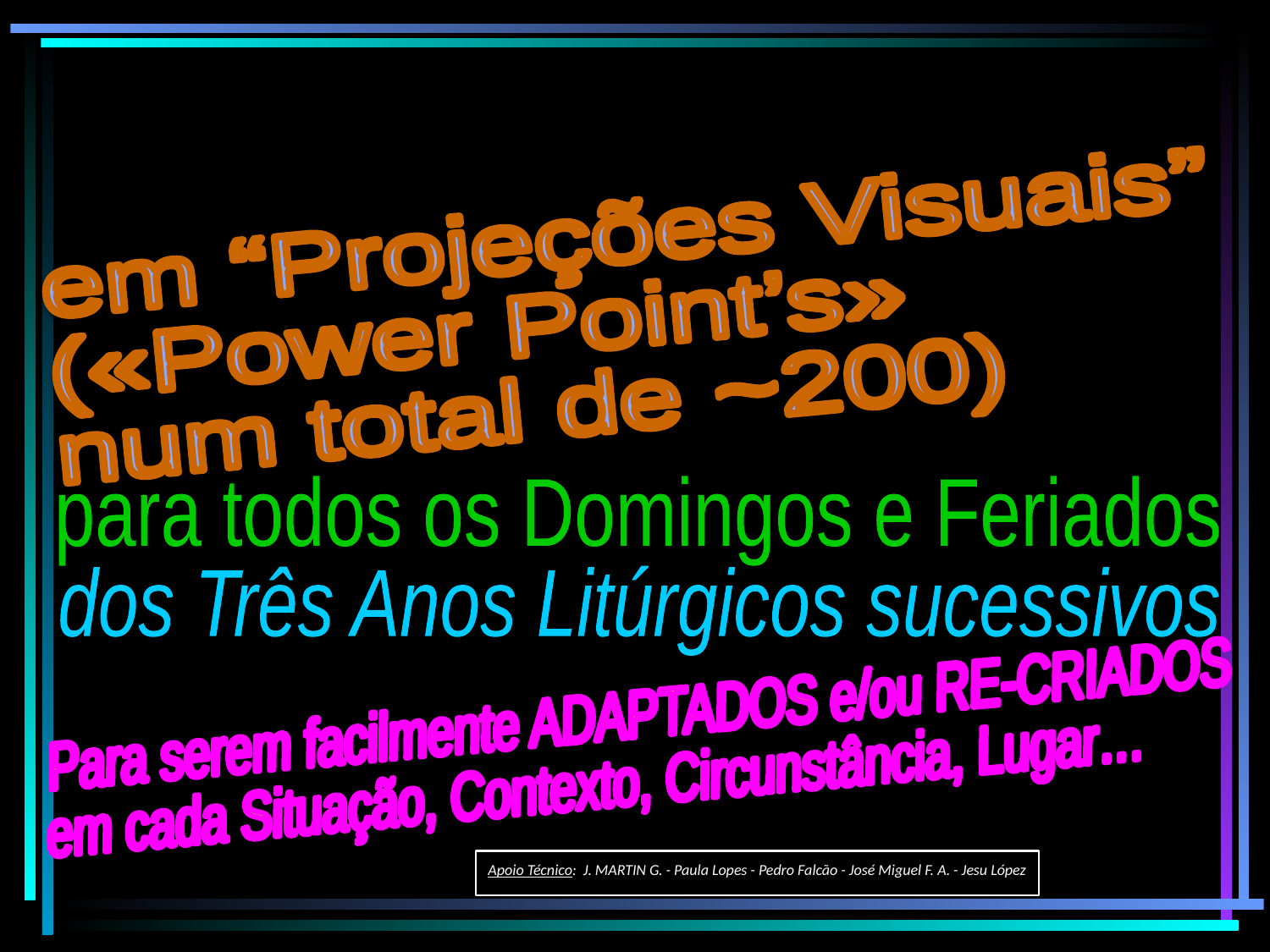

Os 3 Ciclos
Litúrgicos
em “Projeções Visuais”
(«Power Point’s»
num total de ~200)
para todos os Domingos e Feriados
dos Três Anos Litúrgicos sucessivos
Para serem facilmente ADAPTADOS e/ou RE-CRIADOS
em cada Situação, Contexto, Circunstância, Lugar…
Apoio Técnico:  J. MARTIN G. - Paula Lopes - Pedro Falcão - José Miguel F. A. - Jesu López